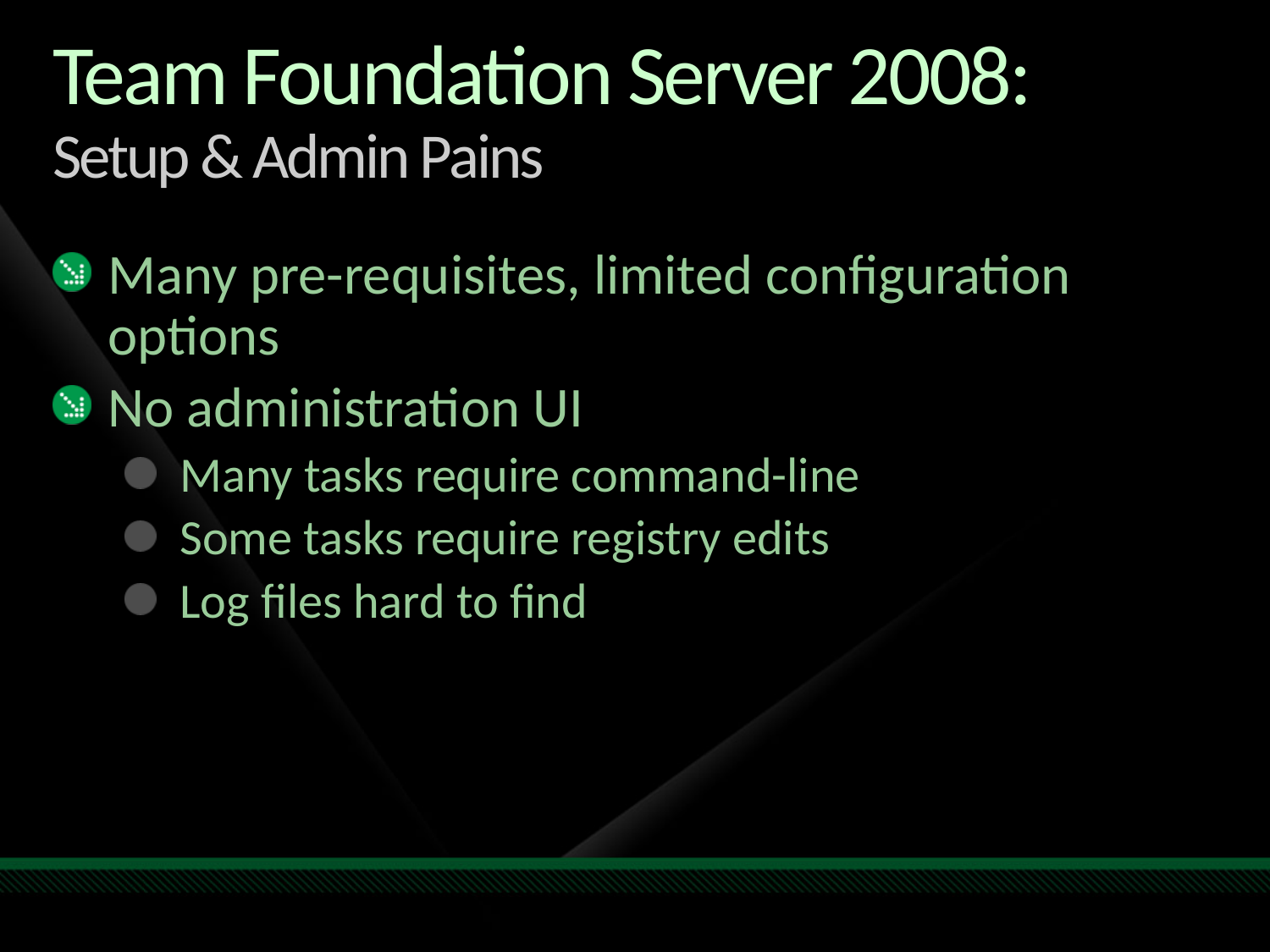

# Team Foundation Server 2008: Setup & Admin Pains

Many pre-requisites, limited configuration options
No administration UI
Many tasks require command-line
Some tasks require registry edits
Log files hard to find